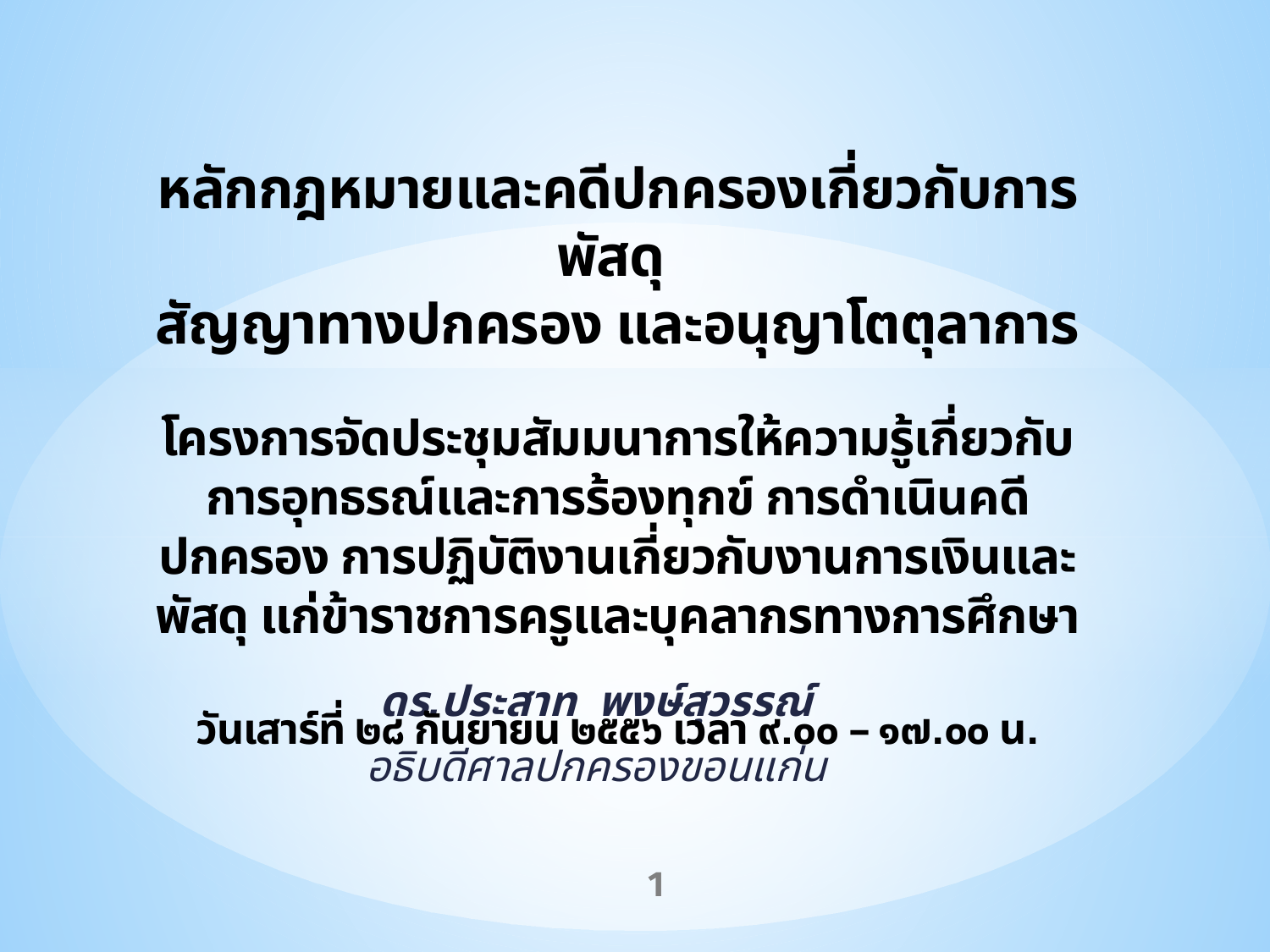

# หลักกฎหมายและคดีปกครองเกี่ยวกับการพัสดุ สัญญาทางปกครอง และอนุญาโตตุลาการ โครงการจัดประชุมสัมมนาการให้ความรู้เกี่ยวกับการอุทธรณ์และการร้องทุกข์ การดำเนินคดีปกครอง การปฏิบัติงานเกี่ยวกับงานการเงินและพัสดุ แก่ข้าราชการครูและบุคลากรทางการศึกษา วันเสาร์ที่ ๒๘ กันยายน ๒๕๕๖ เวลา ๙.๐๐ – ๑๗.๐๐ น.
ดร.ประสาท  พงษ์สุวรรณ์
อธิบดีศาลปกครองขอนแก่น

1